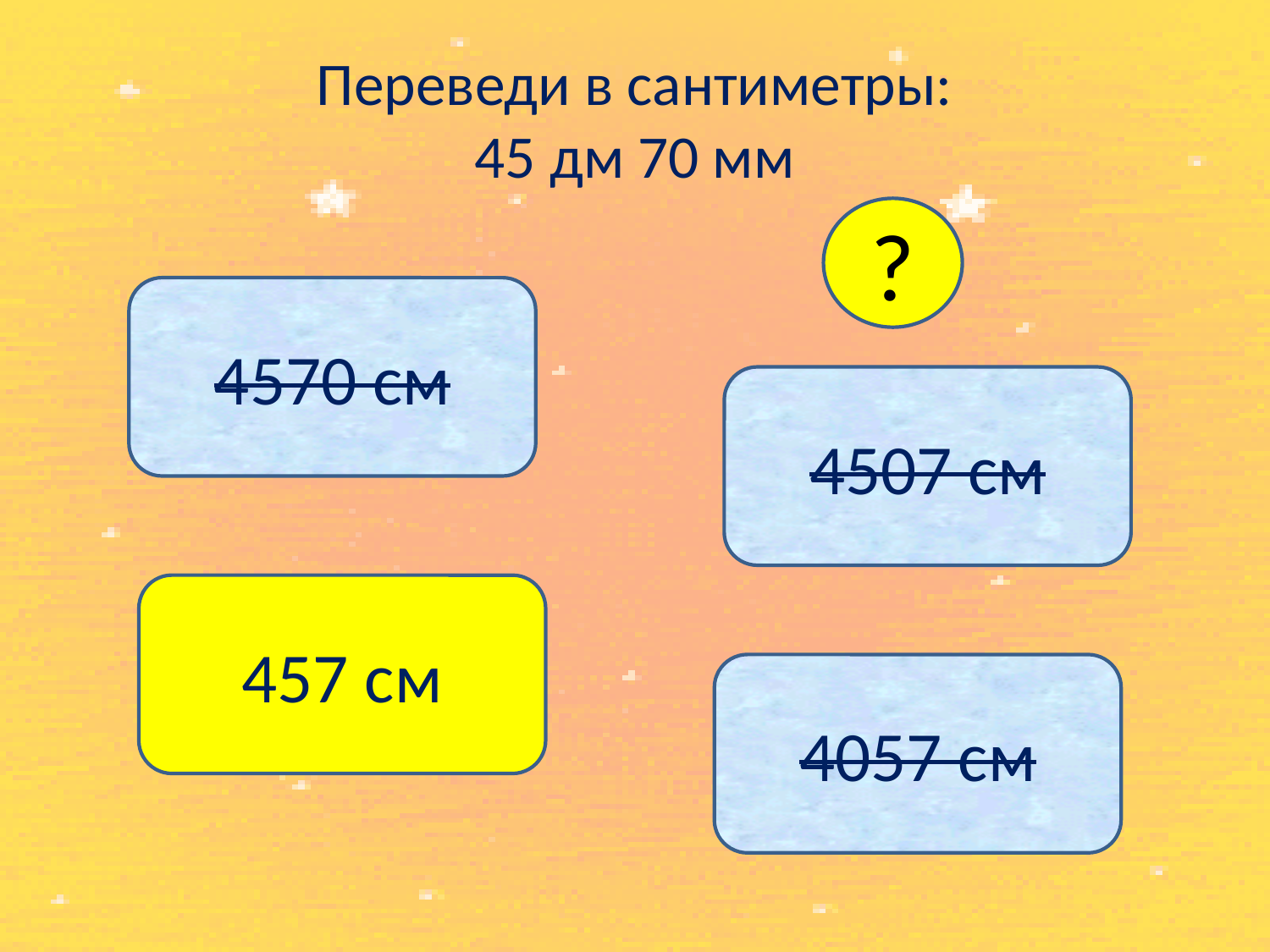

# Переведи в сантиметры: 45 дм 70 мм
?
4570 см
4507 см
457 см
4057 см